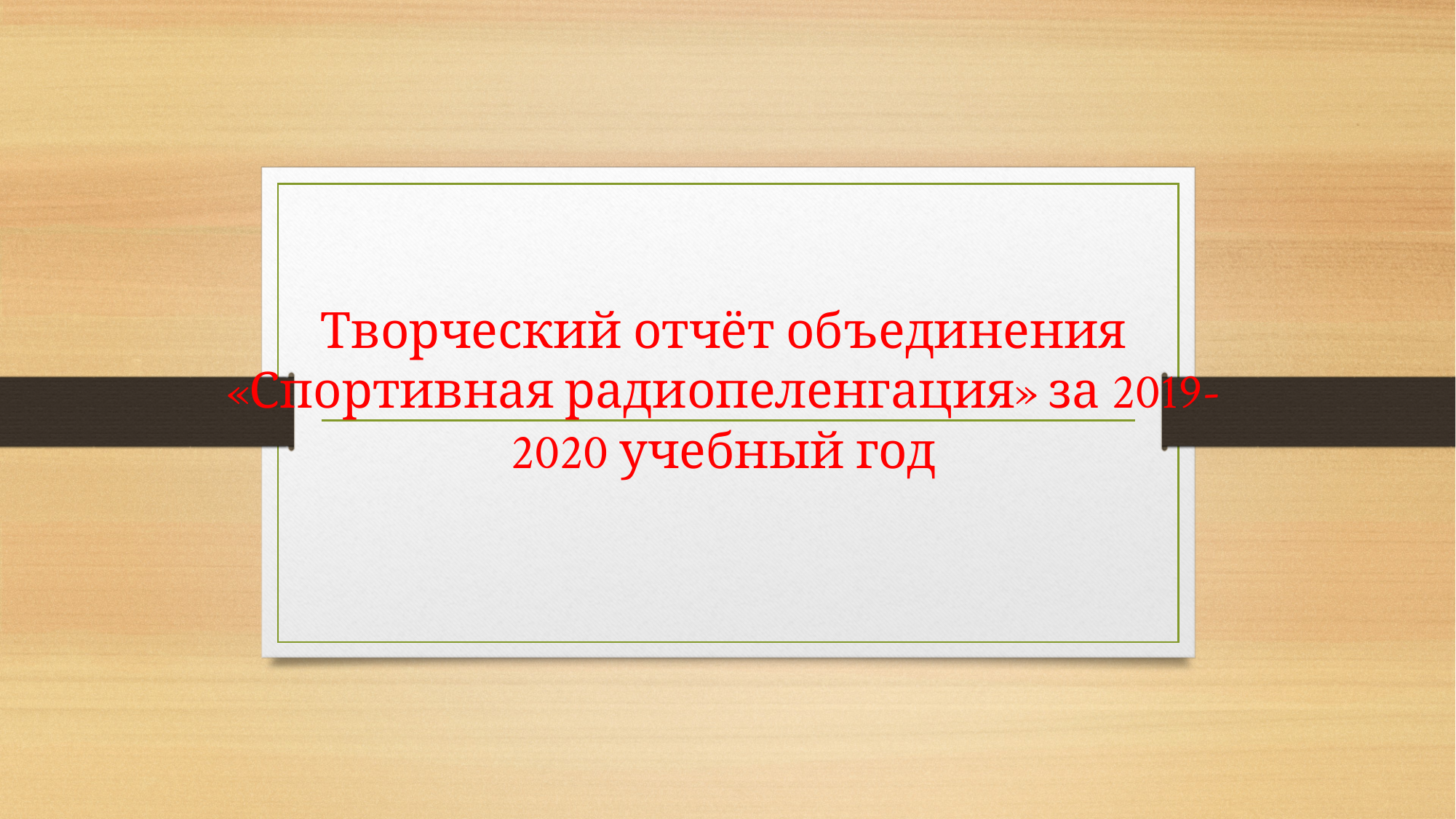

# Творческий отчёт объединения «Спортивная радиопеленгация» за 2019- 2020 учебный год